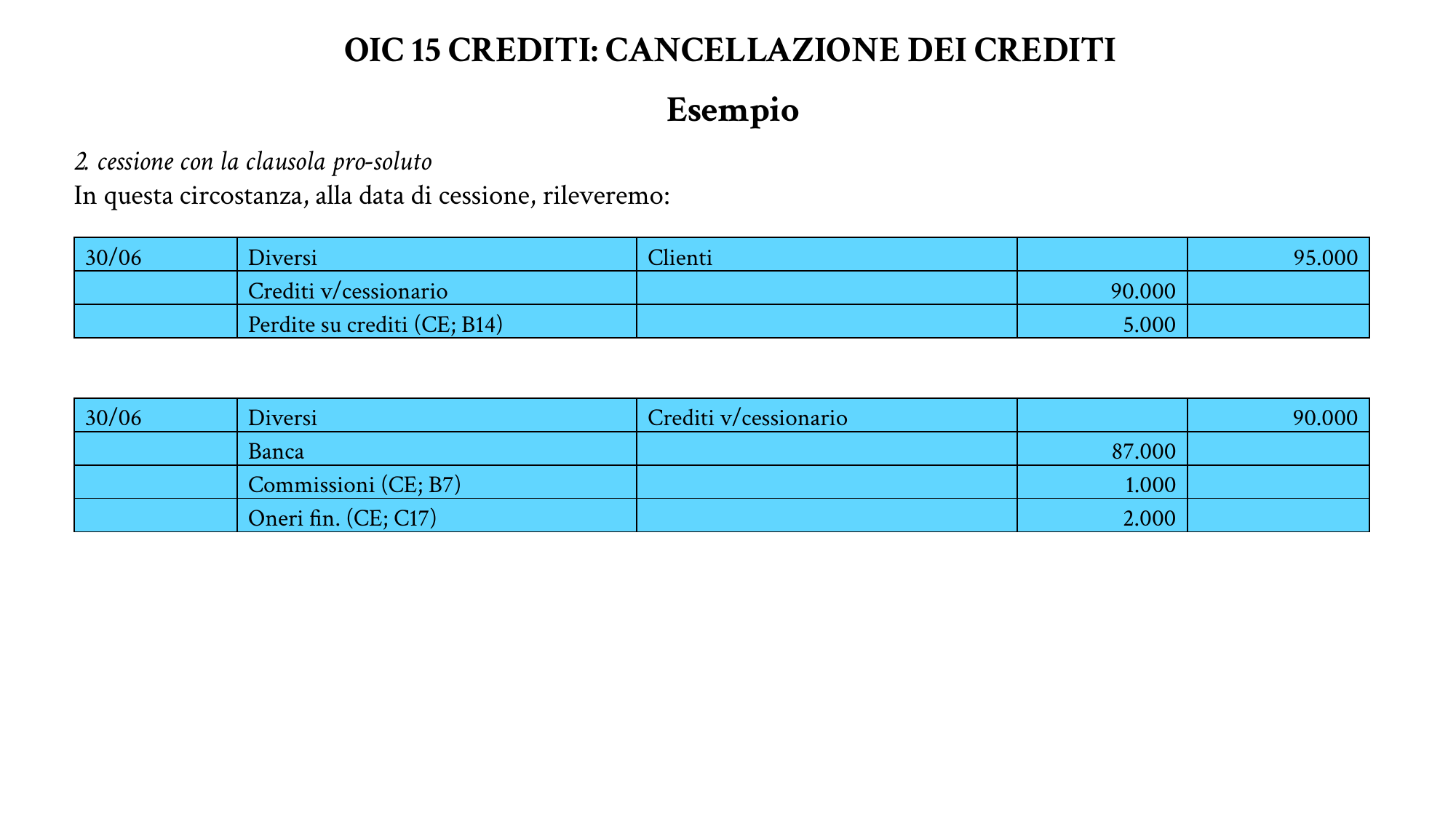

OIC 15 CREDITI: CANCELLAZIONE DEI CREDITI
Esempio
2. cessione con la clausola pro-soluto
In questa circostanza, alla data di cessione, rileveremo:
| 30/06 | Diversi | Clienti |  | 95.000 |
| --- | --- | --- | --- | --- |
|  | Crediti v/cessionario |  | 90.000 |  |
|  | Perdite su crediti (CE; B14) |  | 5.000 |  |
| 30/06 | Diversi | Crediti v/cessionario |  | 90.000 |
| --- | --- | --- | --- | --- |
|  | Banca |  | 87.000 |  |
|  | Commissioni (CE; B7) |  | 1.000 |  |
|  | Oneri fin. (CE; C17) |  | 2.000 |  |